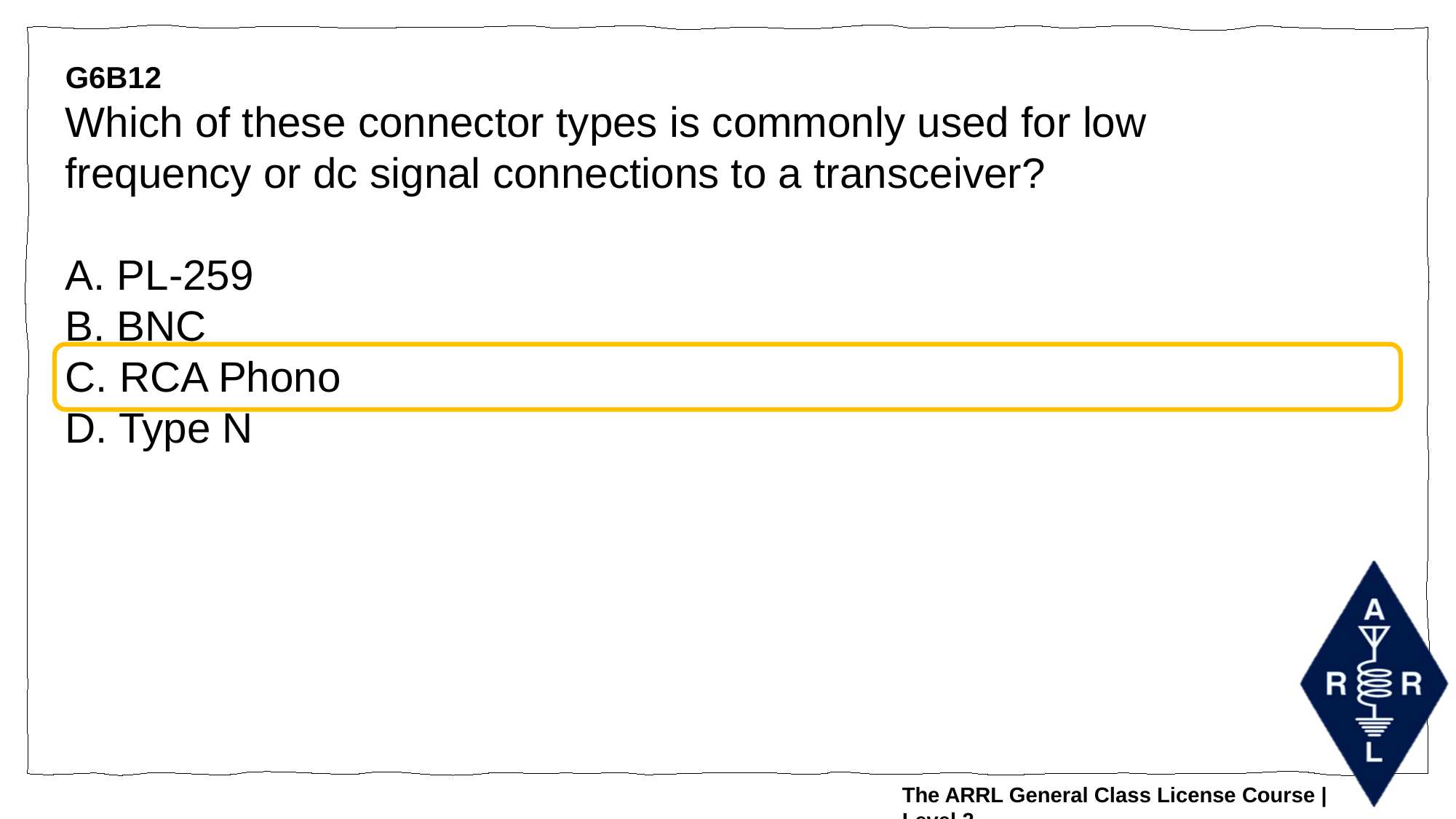

G6B12
Which of these connector types is commonly used for low frequency or dc signal connections to a transceiver?

A. PL-259
B. BNC
C. RCA Phono
D. Type N